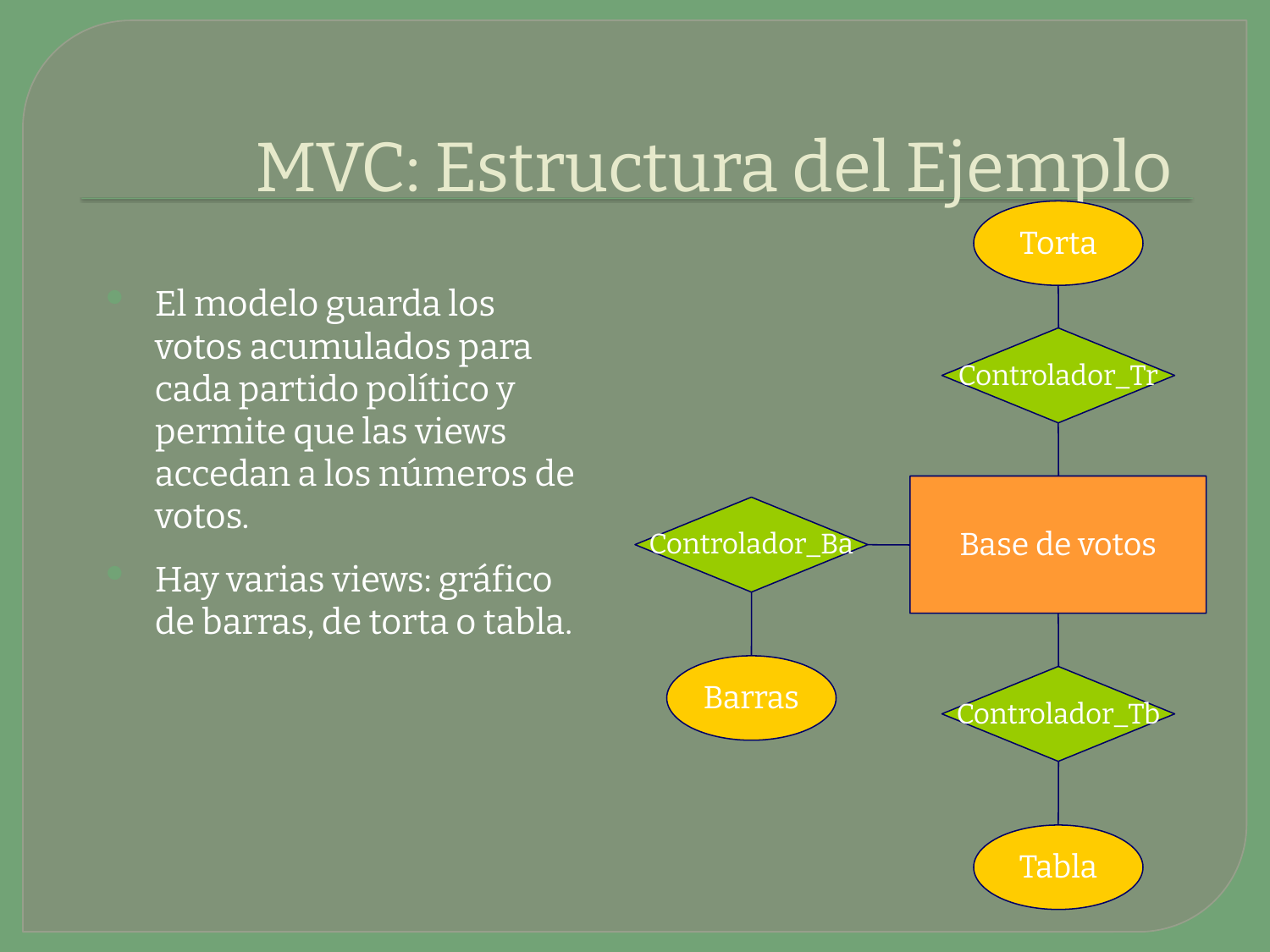

# MVC: Estructura del Ejemplo

Torta
El modelo guarda los votos acumulados para cada partido político y permite que las views accedan a los números de votos.
Hay varias views: gráfico de barras, de torta o tabla.

Controlador_Tr

Base de votos

Controlador_Ba

Barras

Controlador_Tb

Tabla